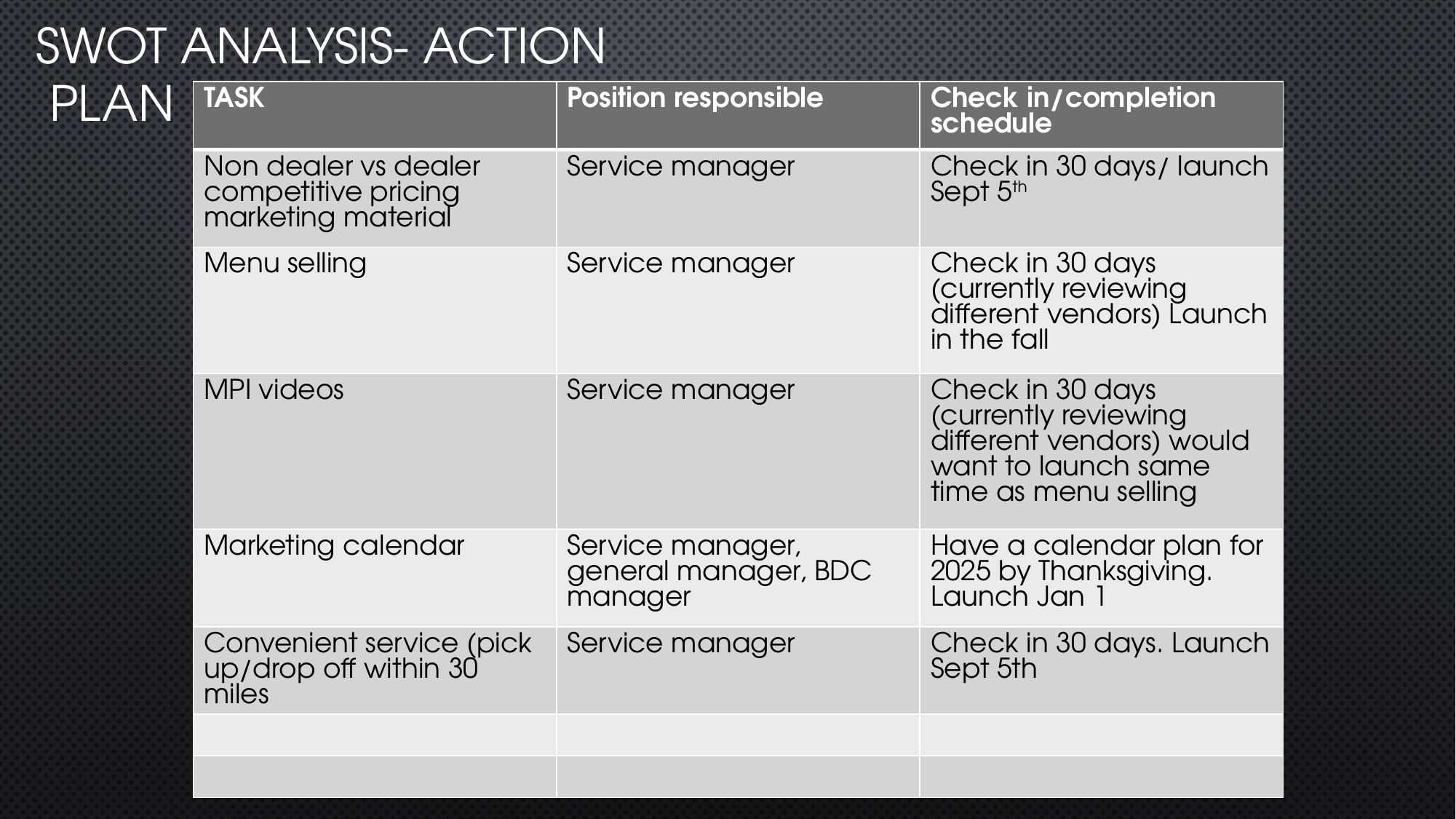

# SWOT Analysis- Action Plan
| TASK | Position responsible | Check in/completion schedule |
| --- | --- | --- |
| Non dealer vs dealer competitive pricing marketing material | Service manager | Check in 30 days/ launch Sept 5th |
| Menu selling | Service manager | Check in 30 days (currently reviewing different vendors) Launch in the fall |
| MPI videos | Service manager | Check in 30 days (currently reviewing different vendors) would want to launch same time as menu selling |
| Marketing calendar | Service manager, general manager, BDC manager | Have a calendar plan for 2025 by Thanksgiving. Launch Jan 1 |
| Convenient service (pick up/drop off within 30 miles | Service manager | Check in 30 days. Launch Sept 5th |
|  |  |  |
|  |  |  |